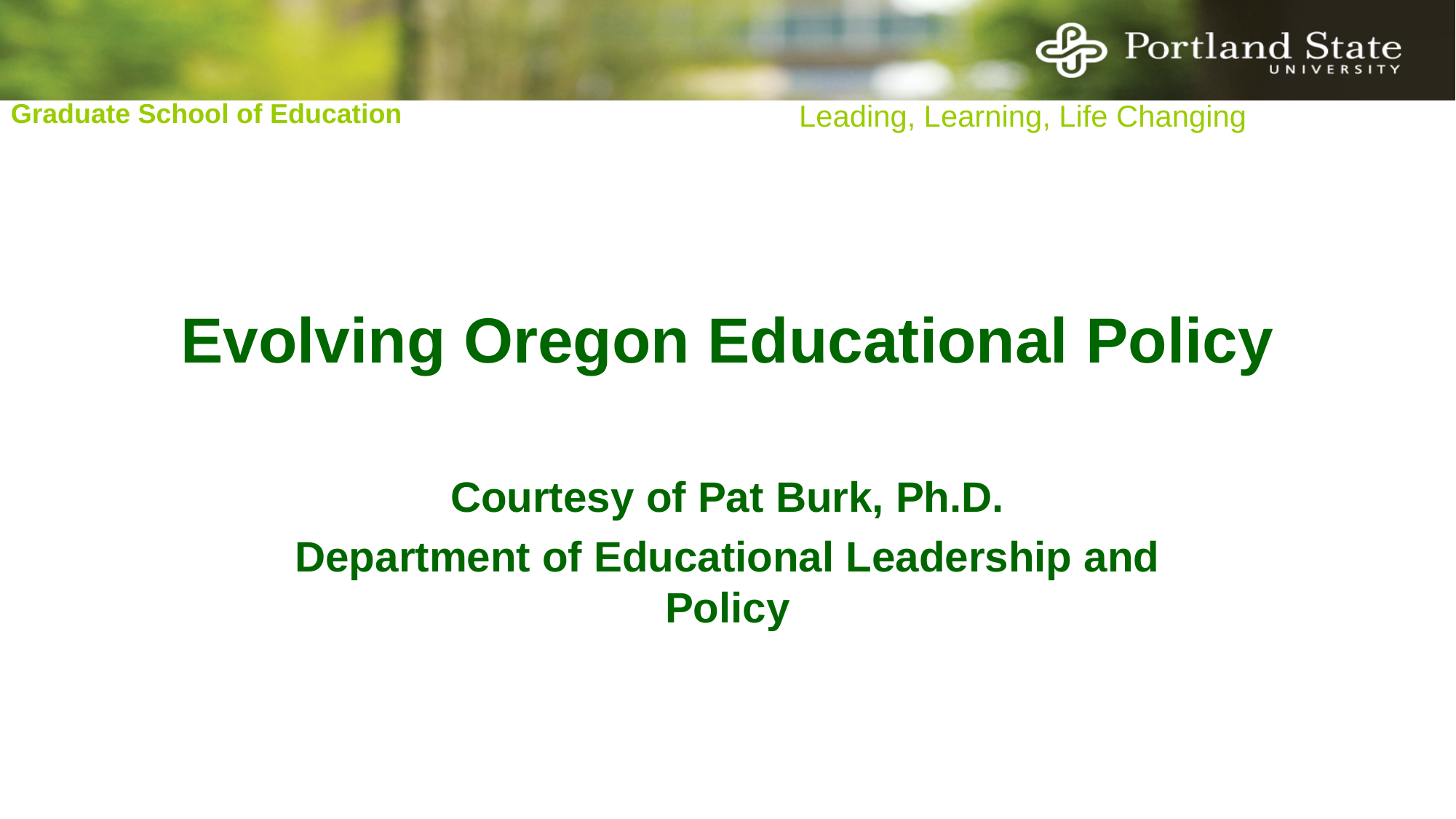

# Evolving Oregon Educational Policy
Courtesy of Pat Burk, Ph.D.
Department of Educational Leadership and Policy